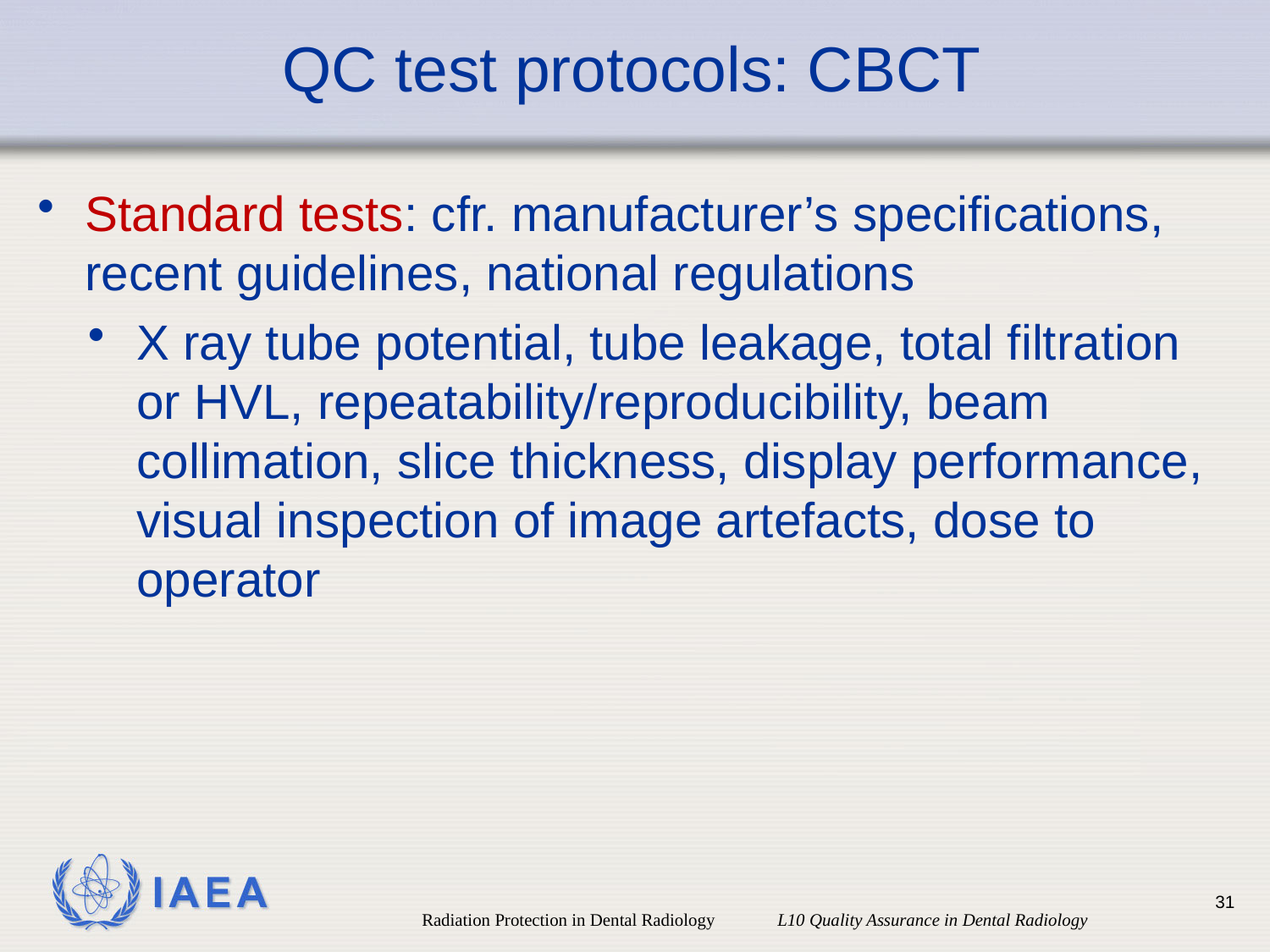

# QC test protocols: CBCT
Standard tests: cfr. manufacturer’s specifications, recent guidelines, national regulations
X ray tube potential, tube leakage, total filtration or HVL, repeatability/reproducibility, beam collimation, slice thickness, display performance, visual inspection of image artefacts, dose to operator

31
Radiation Protection in Dental Radiology              L10 Quality Assurance in Dental Radiology